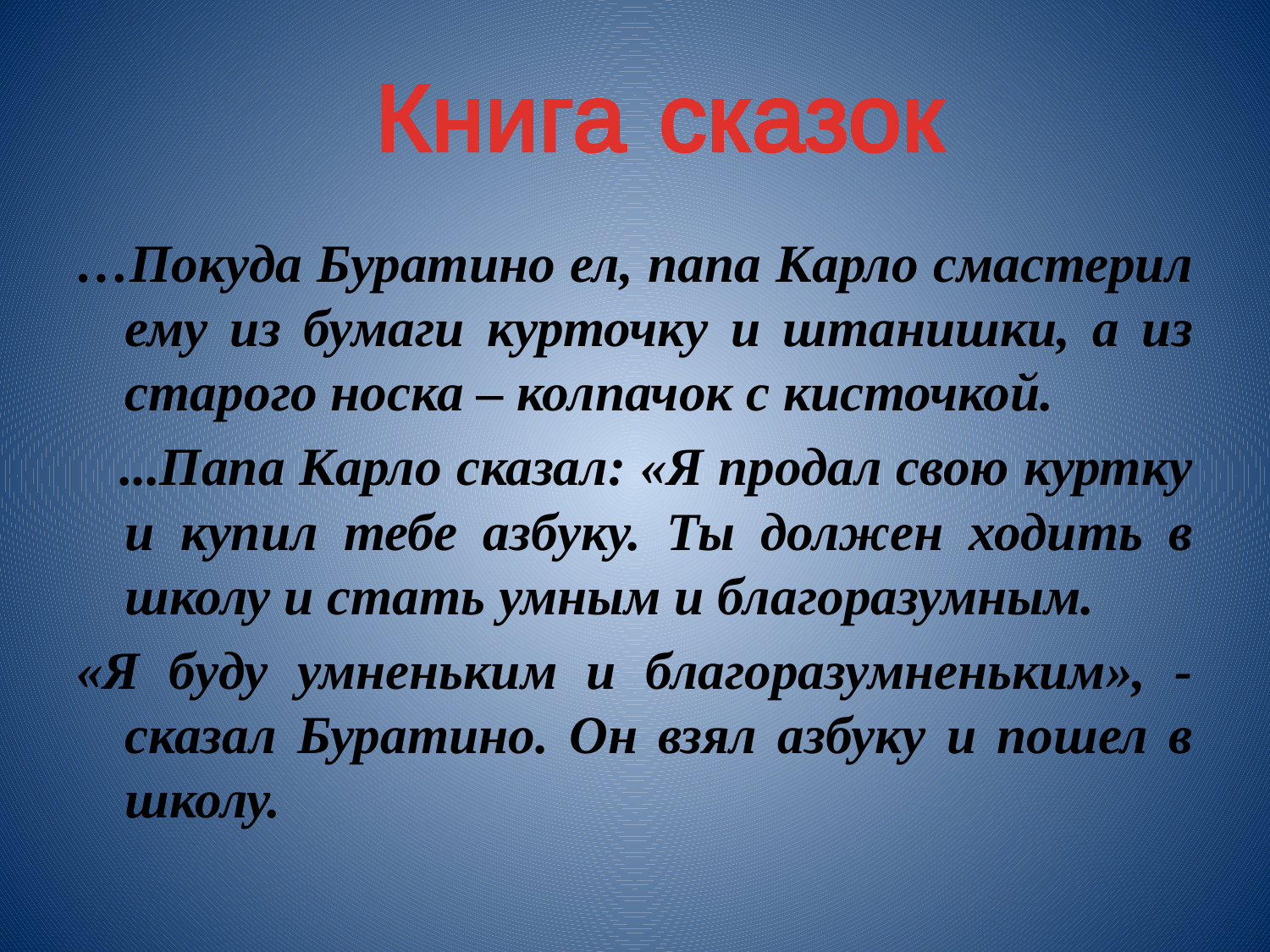

Книга сказок
…Покуда Буратино ел, папа Карло смастерил ему из бумаги курточку и штанишки, а из старого носка – колпачок с кисточкой.
   ...Папа Карло сказал: «Я продал свою куртку и купил тебе азбуку. Ты должен ходить в школу и стать умным и благоразумным.
«Я буду умненьким и благоразумненьким», - сказал Буратино. Он взял азбуку и пошел в школу.